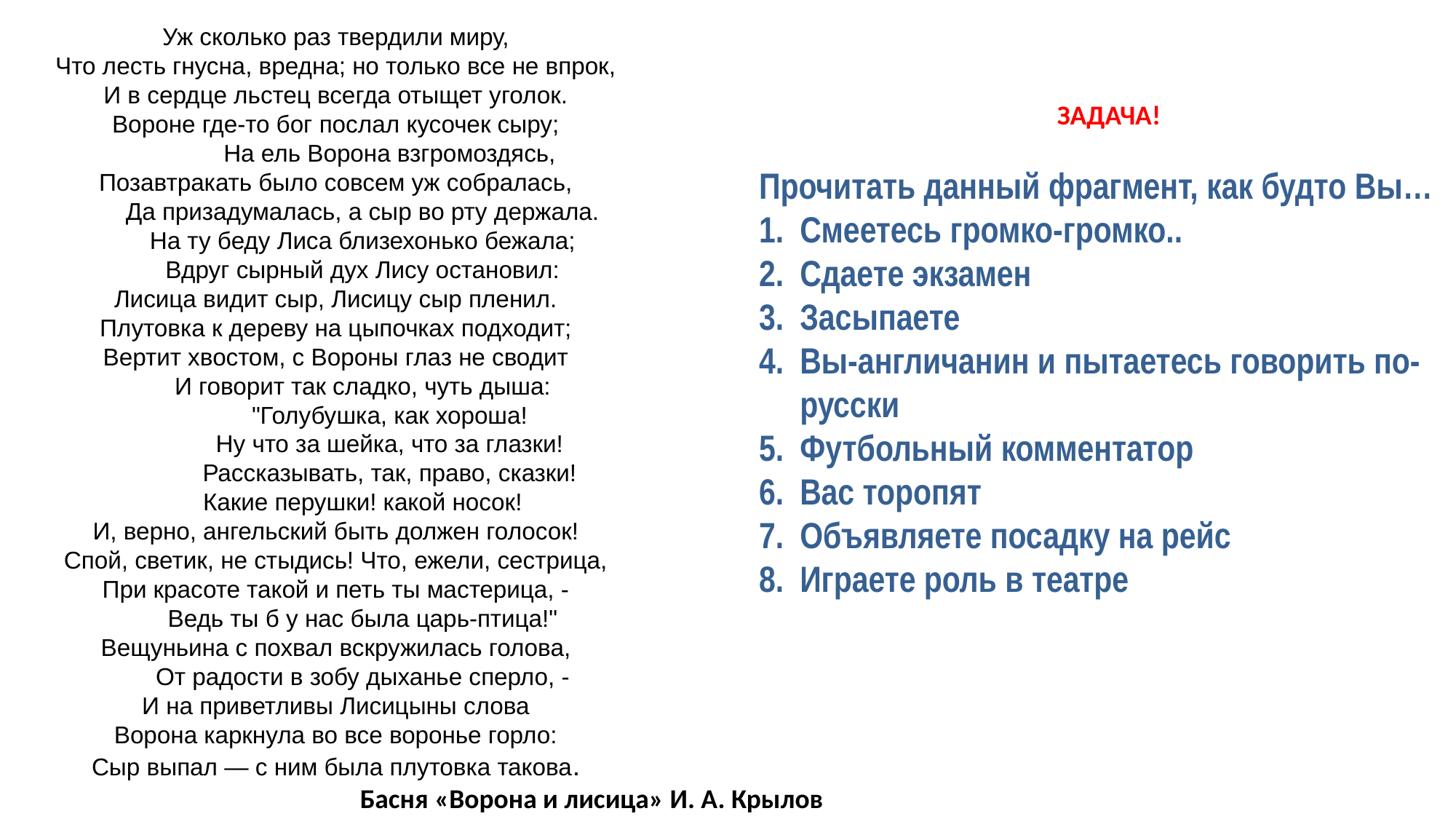

Уж сколько раз твердили миру,
Что лесть гнусна, вредна; но только все не впрок,
И в сердце льстец всегда отыщет уголок.
Вороне где-то бог послал кусочек сыру;
                На ель Ворона взгромоздясь,
Позавтракать было совсем уж собралась,
        Да призадумалась, а сыр во рту держала.
        На ту беду Лиса близехонько бежала;
        Вдруг сырный дух Лису остановил:
Лисица видит сыр, Лисицу сыр пленил.
Плутовка к дереву на цыпочках подходит;
Вертит хвостом, с Вороны глаз не сводит
        И говорит так сладко, чуть дыша:
                "Голубушка, как хороша!
                Ну что за шейка, что за глазки!
                Рассказывать, так, право, сказки!
        Какие перушки! какой носок!
И, верно, ангельский быть должен голосок!
Спой, светик, не стыдись! Что, ежели, сестрица,
При красоте такой и петь ты мастерица, -
        Ведь ты б у нас была царь-птица!"
Вещуньина с похвал вскружилась голова,
        От радости в зобу дыханье сперло, -
И на приветливы Лисицыны слова
Ворона каркнула во все воронье горло:
Сыр выпал — с ним была плутовка такова.
Басня «Ворона и лисица» И. А. Крылов

ЗАДАЧА!

Прочитать данный фрагмент, как будто Вы…
Смеетесь громко-громко..
Сдаете экзамен
Засыпаете
Вы-англичанин и пытаетесь говорить по-русски
Футбольный комментатор
Вас торопят
Объявляете посадку на рейс
Играете роль в театре